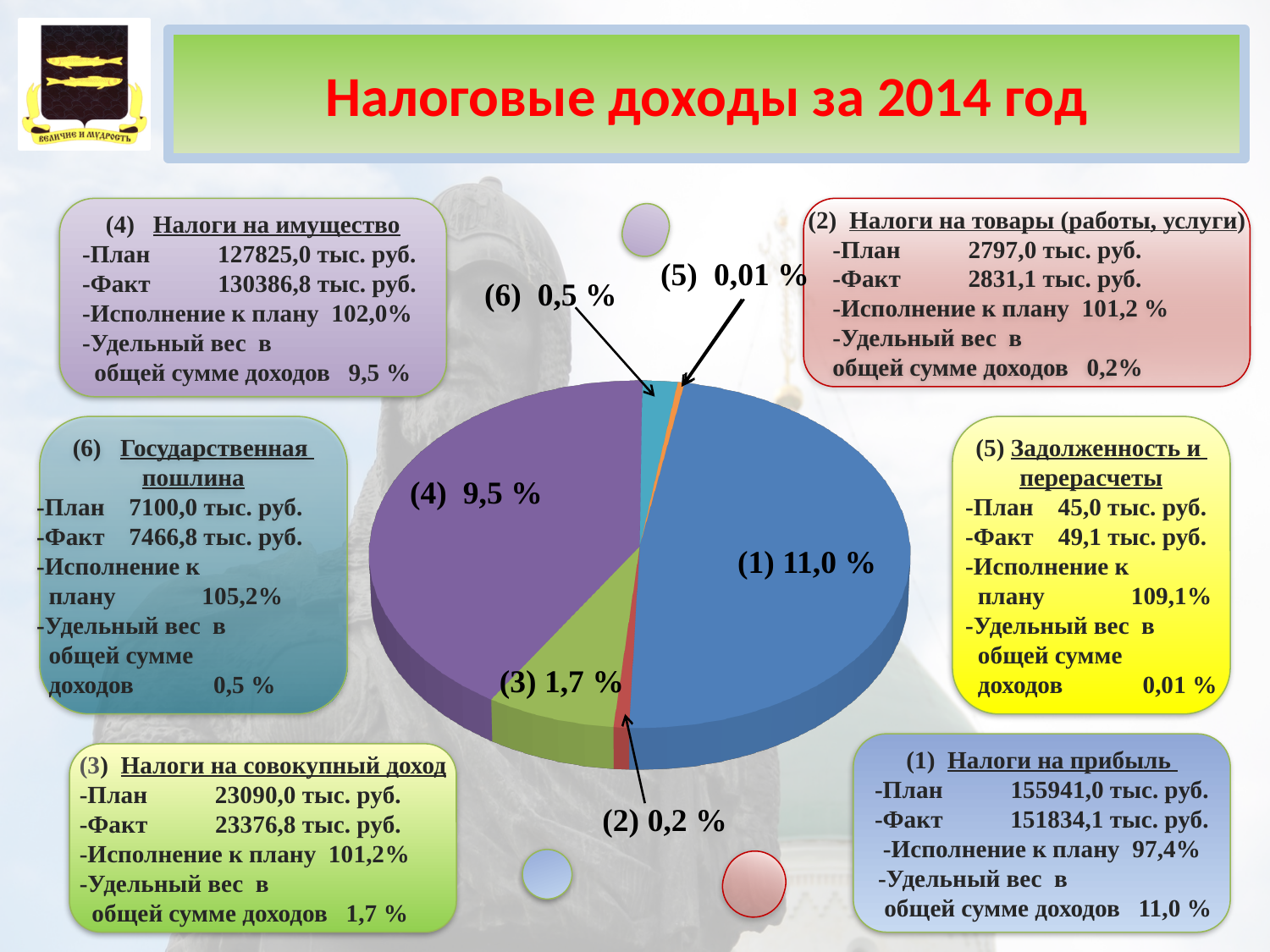

Налоговые доходы за 2014 год
(4)   Налоги на имущество
-План           127825,0 тыс. руб.
-Факт           130386,8 тыс. руб.
-Исполнение к плану  102,0%
-Удельный вес  в
  общей сумме доходов   9,5 %
(2)  Налоги на товары (работы, услуги)
    -План           2797,0 тыс. руб.
    -Факт           2831,1 тыс. руб.
    -Исполнение к плану  101,2 %
    -Удельный вес  в
    общей сумме доходов   0,2%

(5)  0,01 %
(6)  0,5 %

[unsupported chart]

Государственная
пошлина
-План    7100,0 тыс. руб.
-Факт    7466,8 тыс. руб.
-Исполнение к
  плану              105,2%
-Удельный вес  в
  общей сумме
  доходов             0,5 %
(5) Задолженность и
перерасчеты
-План    45,0 тыс. руб.
-Факт    49,1 тыс. руб.
-Исполнение к
  плану              109,1%
-Удельный вес  в
  общей сумме
  доходов             0,01 %
(4)  9,5 %
(1) 11,0 %
(3) 1,7 %
(1)  Налоги на прибыль
-План           155941,0 тыс. руб.
-Факт           151834,1 тыс. руб.
-Исполнение к плану  97,4%
 -Удельный вес  в
  общей сумме доходов   11,0 %
(3)  Налоги на совокупный доход
-План           23090,0 тыс. руб.
-Факт           23376,8 тыс. руб.
-Исполнение к плану  101,2%
-Удельный вес  в
  общей сумме доходов   1,7 %
(2) 0,2 %